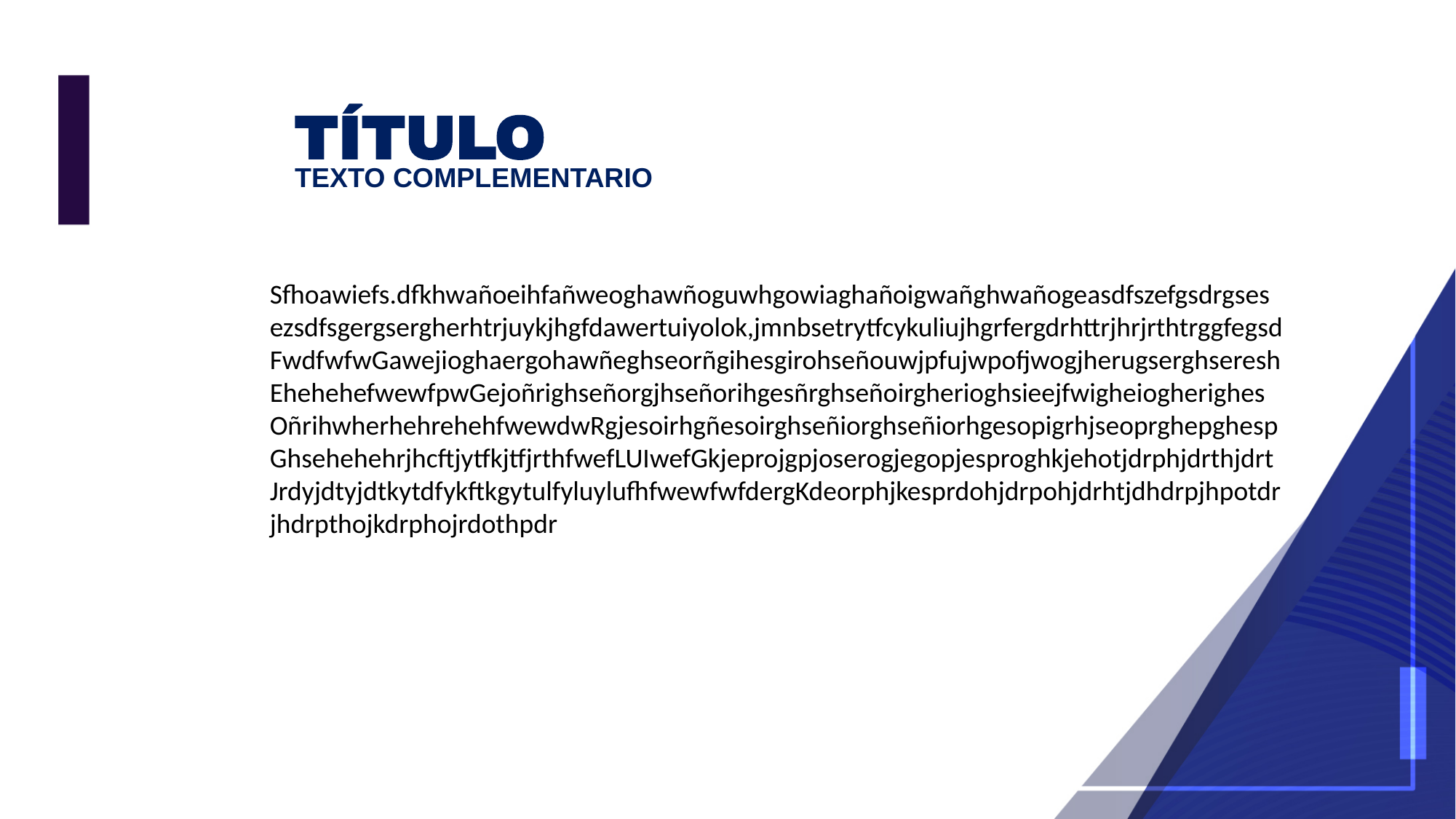

TÍTULO
TEXTO COMPLEMENTARIO
Sfhoawiefs.dfkhwañoeihfañweoghawñoguwhgowiaghañoigwañghwañogeasdfszefgsdrgses
ezsdfsgergsergherhtrjuykjhgfdawertuiyolok,jmnbsetrytfcykuliujhgrfergdrhttrjhrjrthtrggfegsd
FwdfwfwGawejioghaergohawñeghseorñgihesgirohseñouwjpfujwpofjwogjherugserghseresh
EhehehefwewfpwGejoñrighseñorgjhseñorihgesñrghseñoirgherioghsieejfwigheiogherighes
OñrihwherhehrehehfwewdwRgjesoirhgñesoirghseñiorghseñiorhgesopigrhjseoprghepghesp
GhsehehehrjhcftjytfkjtfjrthfwefLUIwefGkjeprojgpjoserogjegopjesproghkjehotjdrphjdrthjdrt
JrdyjdtyjdtkytdfykftkgytulfyluylufhfwewfwfdergKdeorphjkesprdohjdrpohjdrhtjdhdrpjhpotdr
jhdrpthojkdrphojrdothpdr